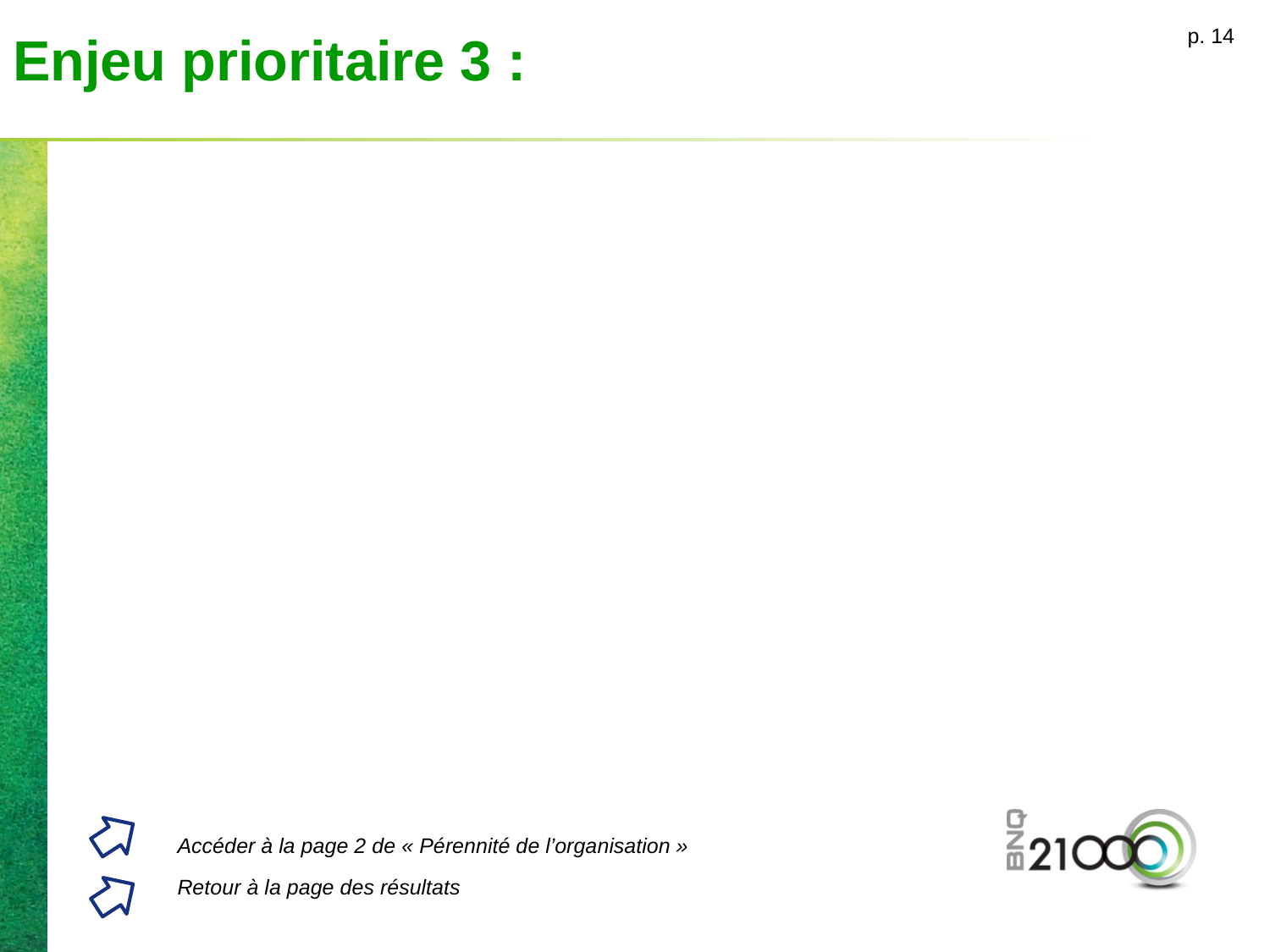

p. 14
# Enjeu prioritaire 3 :

Accéder à la page 2 de « Pérennité de l’organisation »
Retour à la page des résultats